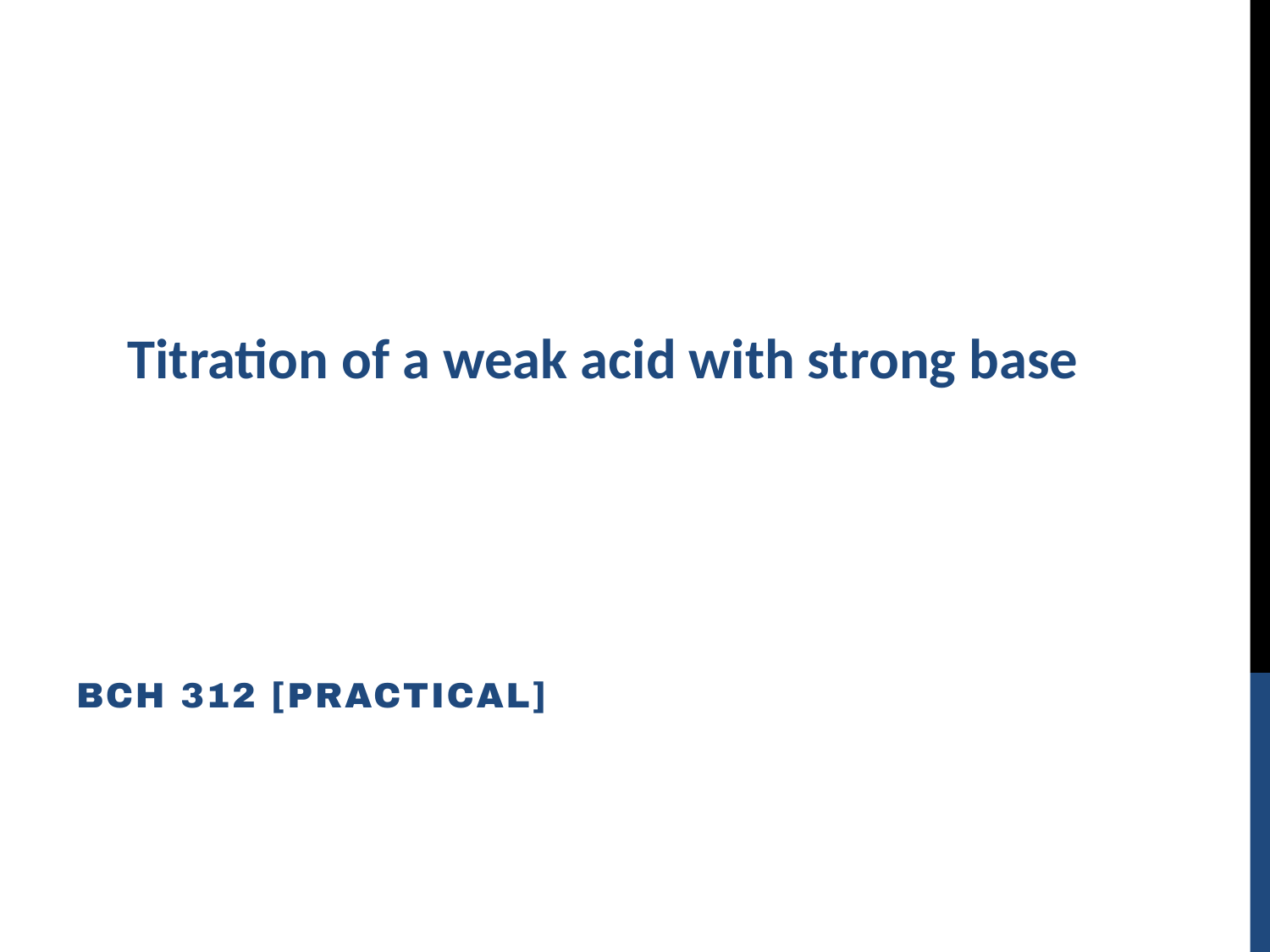

Titration of a weak acid with strong base

BCH 312 [PRACTICAL]